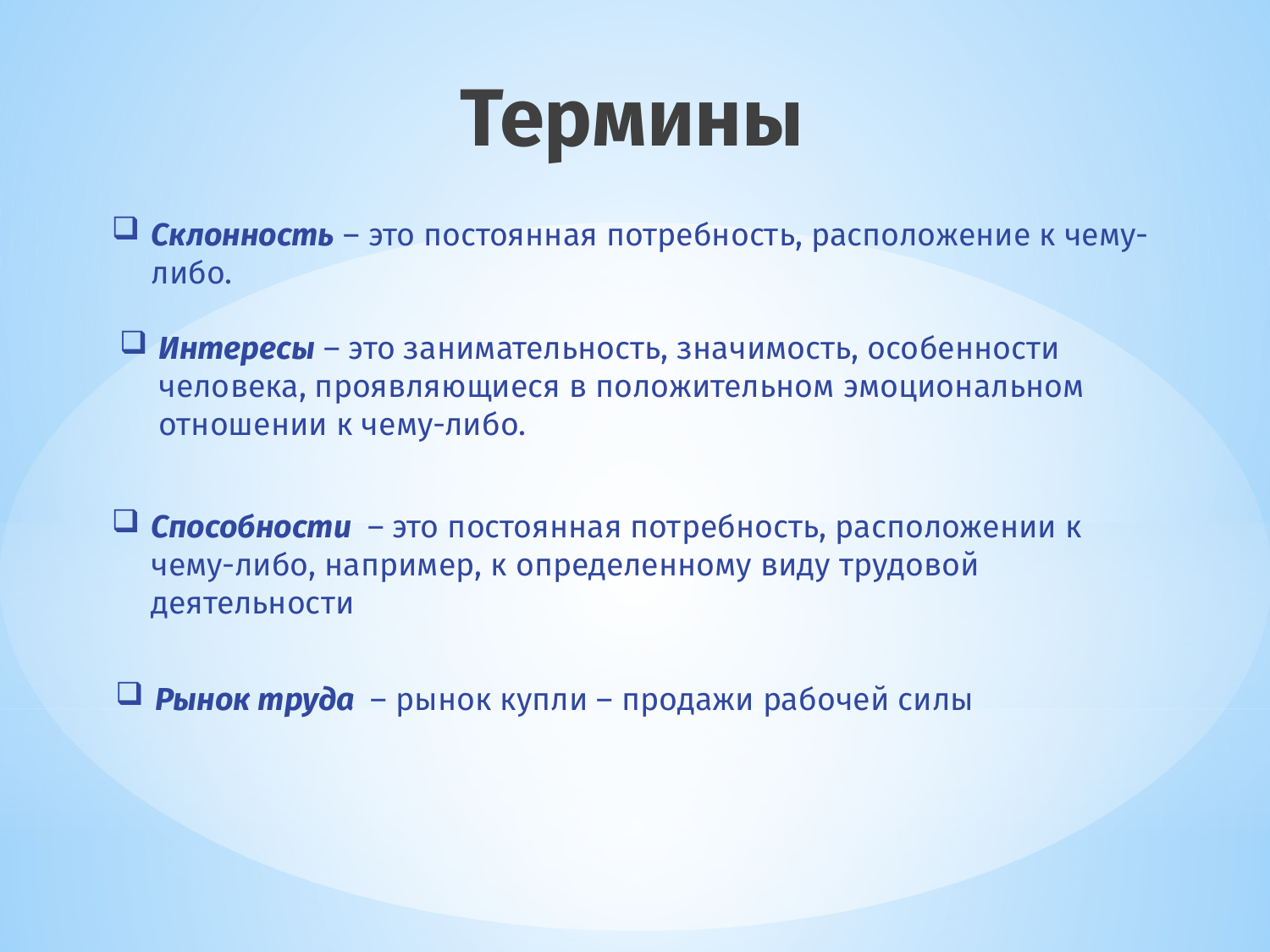

Термины
Склонность – это постоянная потребность, расположение к чему-либо.
Интересы – это занимательность, значимость, особенности человека, проявляющиеся в положительном эмоциональном отношении к чему-либо.
Способности  – это постоянная потребность, расположении к чему-либо, например, к определенному виду трудовой	 деятельности
Рынок труда  – рынок купли – продажи рабочей силы